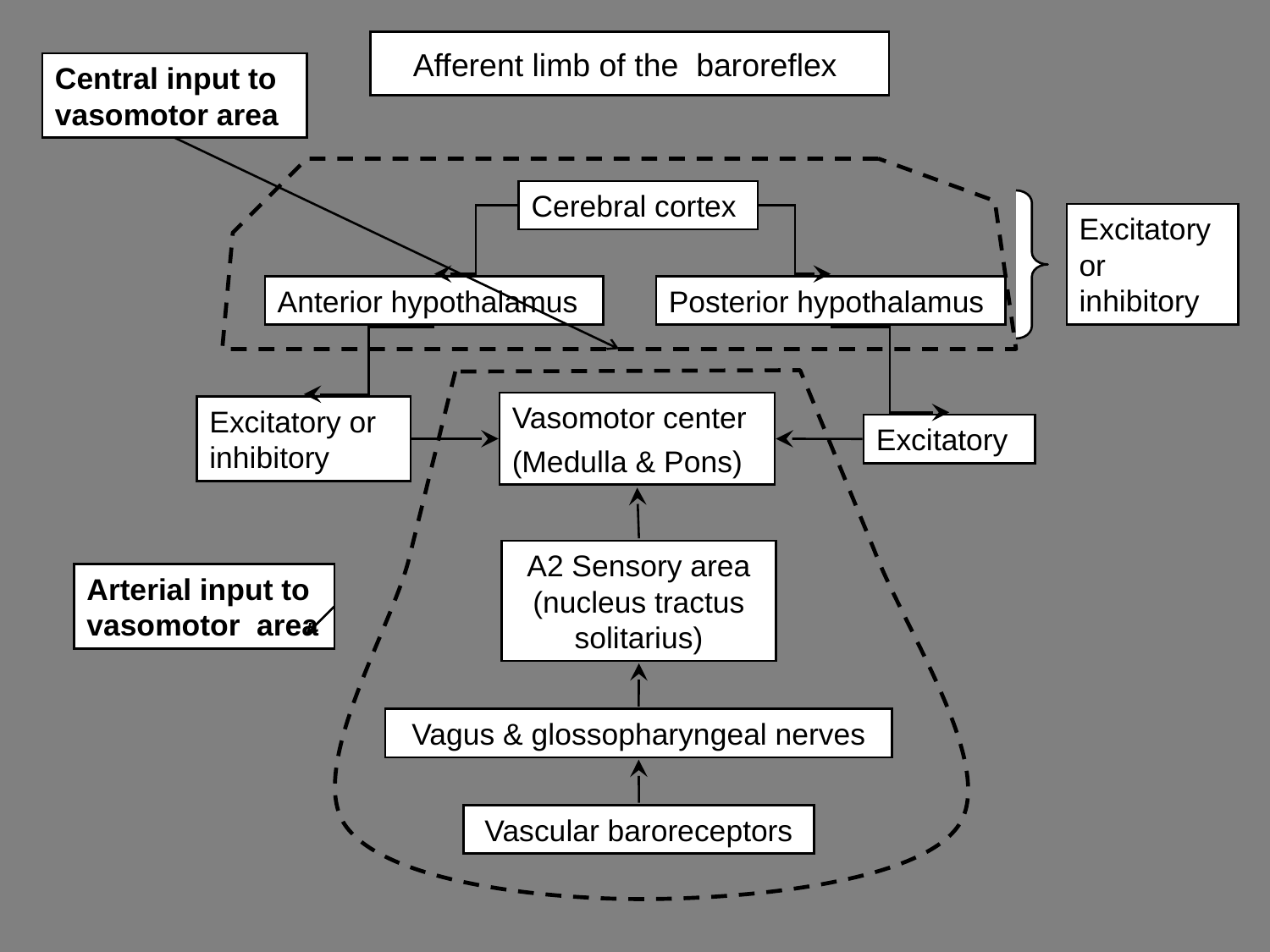

# Afferent limb of the  baroreflex
Central input to vasomotor area

Cerebral cortex

Excitatory or inhibitory
Anterior hypothalamus
Posterior hypothalamus
Vasomotor center
(Medulla & Pons)
Excitatory or inhibitory
Excitatory
A2 Sensory area (nucleus tractus solitarius)
Vagus & glossopharyngeal nerves
Vascular baroreceptors

Arterial input to vasomotor  area